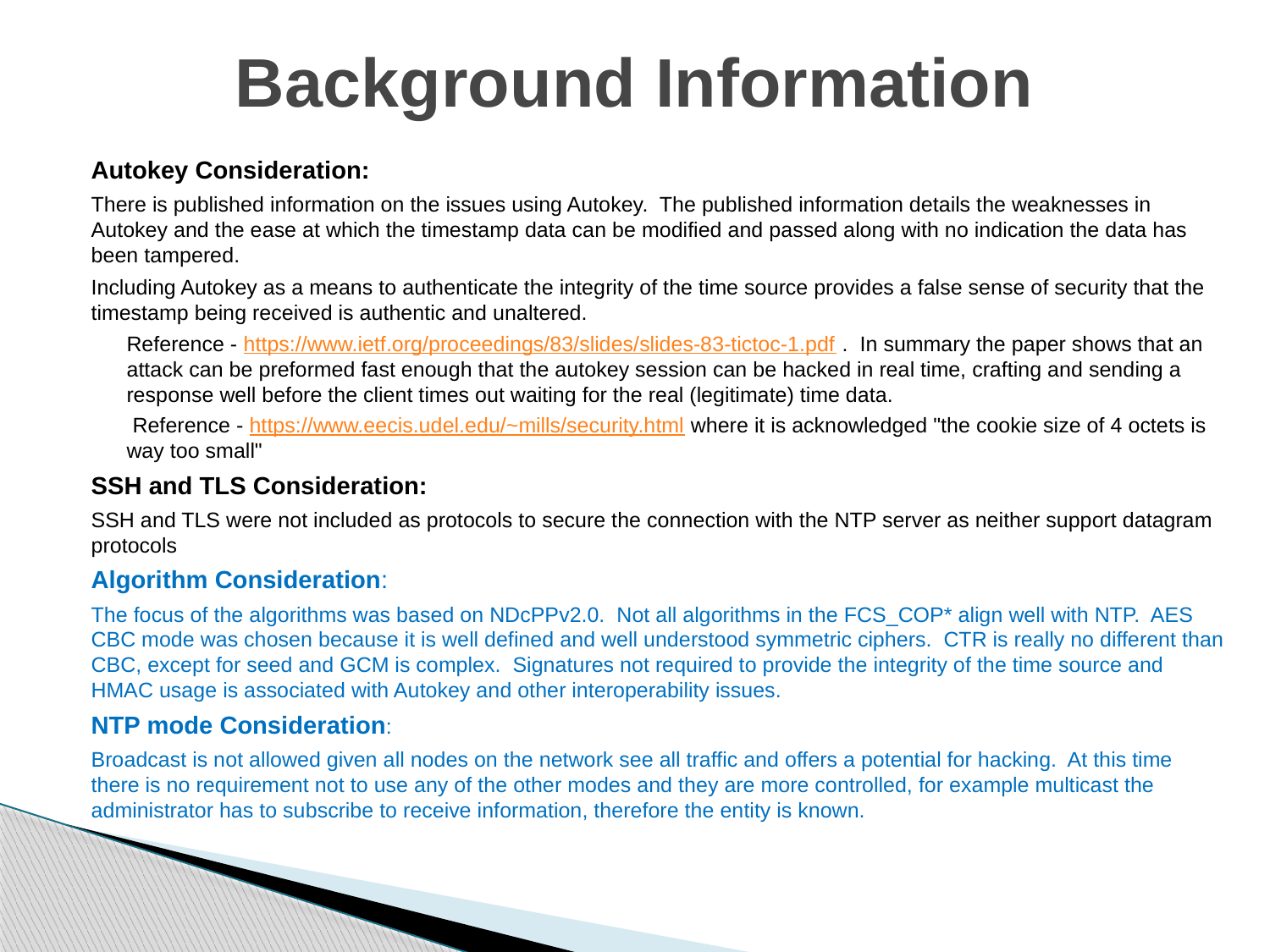

# Background Information
Autokey Consideration:
There is published information on the issues using Autokey.  The published information details the weaknesses in Autokey and the ease at which the timestamp data can be modified and passed along with no indication the data has been tampered.
Including Autokey as a means to authenticate the integrity of the time source provides a false sense of security that the timestamp being received is authentic and unaltered.
Reference - https://www.ietf.org/proceedings/83/slides/slides-83-tictoc-1.pdf .  In summary the paper shows that an attack can be preformed fast enough that the autokey session can be hacked in real time, crafting and sending a response well before the client times out waiting for the real (legitimate) time data.
 Reference - https://www.eecis.udel.edu/~mills/security.html where it is acknowledged "the cookie size of 4 octets is way too small"
SSH and TLS Consideration:
SSH and TLS were not included as protocols to secure the connection with the NTP server as neither support datagram protocols
Algorithm Consideration:
The focus of the algorithms was based on NDcPPv2.0.  Not all algorithms in the FCS_COP* align well with NTP.  AES CBC mode was chosen because it is well defined and well understood symmetric ciphers.  CTR is really no different than CBC, except for seed and GCM is complex.  Signatures not required to provide the integrity of the time source and HMAC usage is associated with Autokey and other interoperability issues.
NTP mode Consideration:
Broadcast is not allowed given all nodes on the network see all traffic and offers a potential for hacking.  At this time there is no requirement not to use any of the other modes and they are more controlled, for example multicast the administrator has to subscribe to receive information, therefore the entity is known.